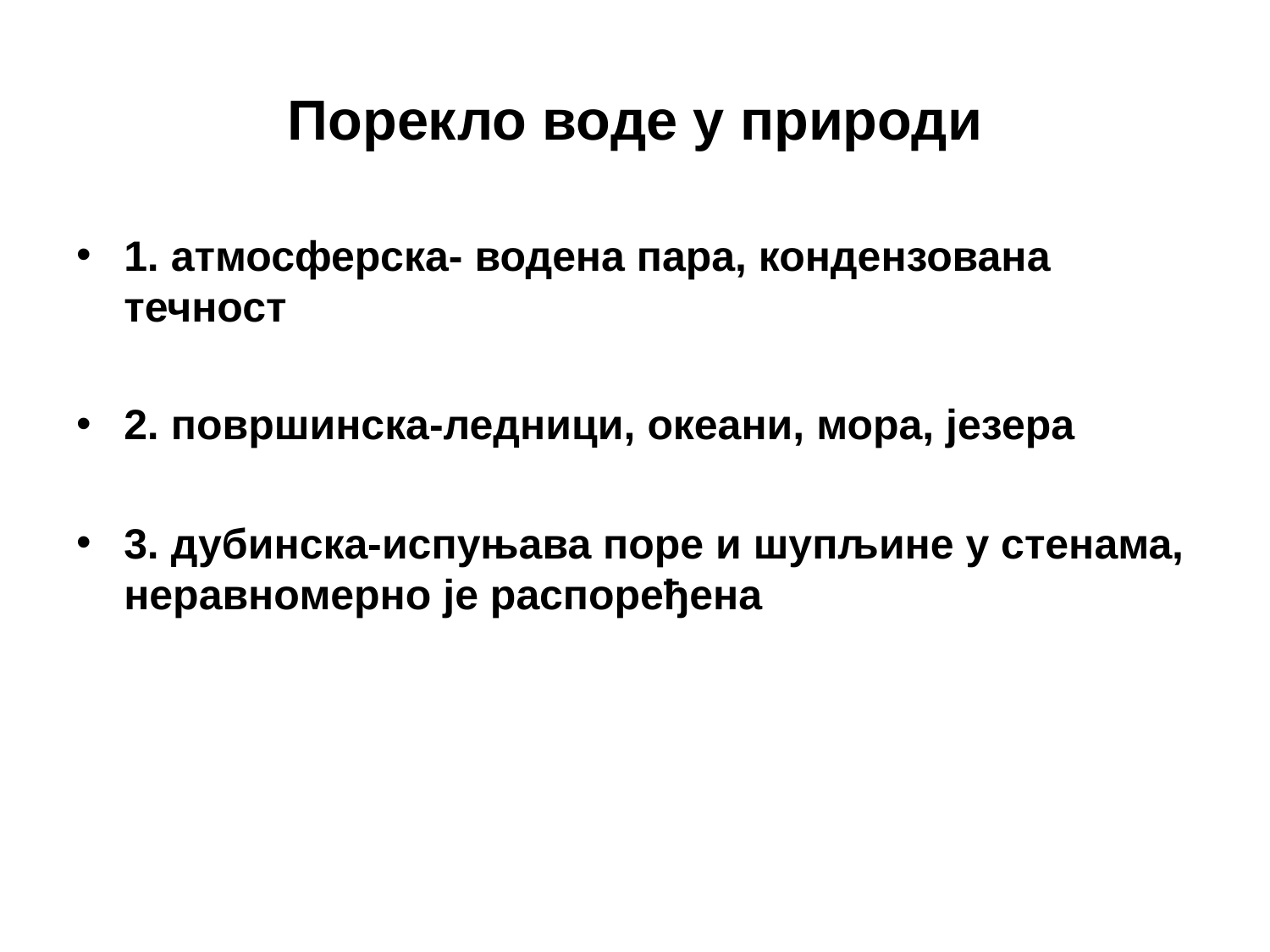

# Порекло воде у природи
1. атмосферска- водена пара, кондензована течност

2. површинска-ледници, океани, мора, језера

3. дубинска-испуњава поре и шупљине у стенама, неравномерно је распоређена